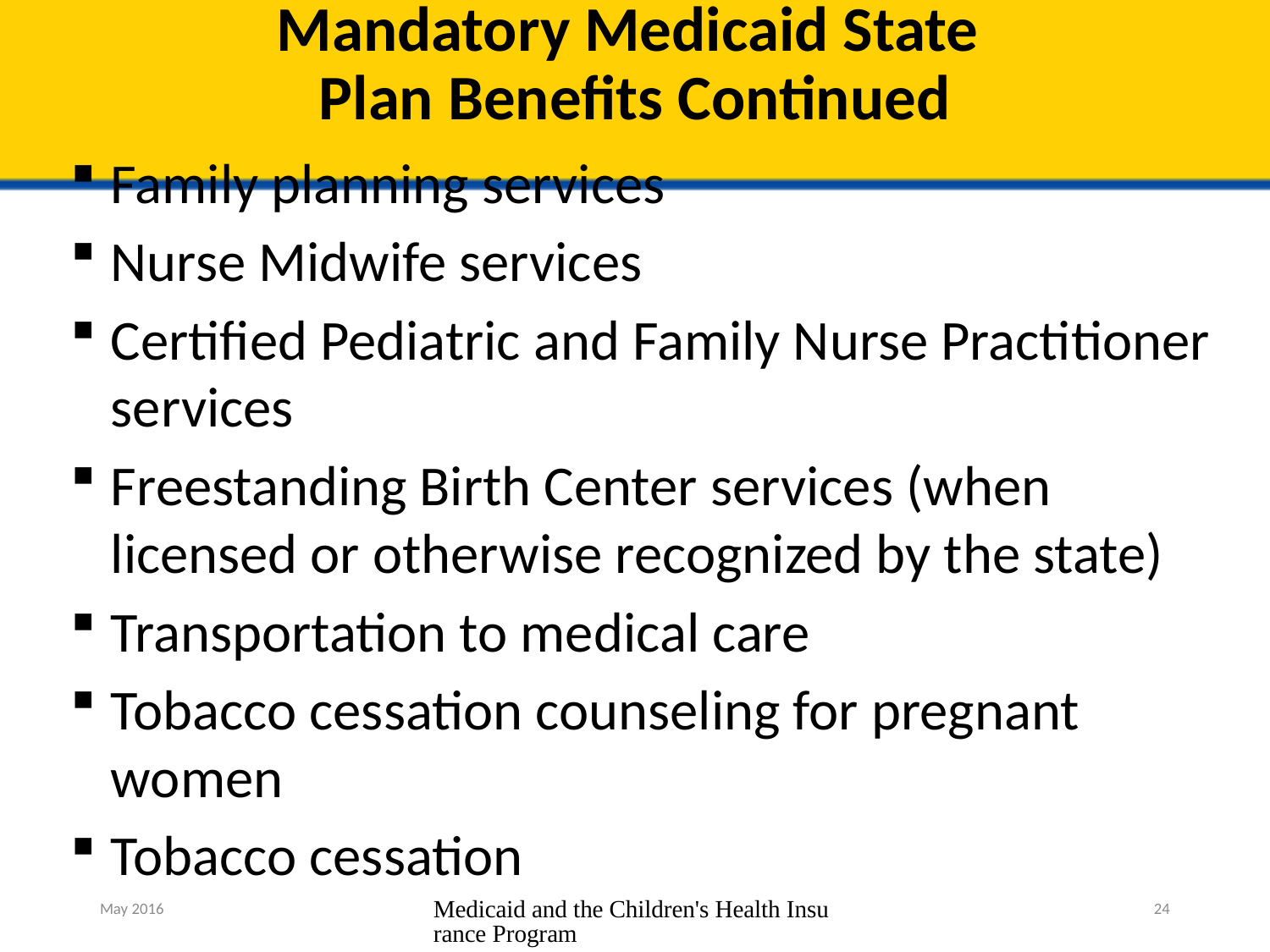

# Mandatory Medicaid State Plan Benefits Continued
Family planning services
Nurse Midwife services
Certified Pediatric and Family Nurse Practitioner services
Freestanding Birth Center services (when licensed or otherwise recognized by the state)
Transportation to medical care
Tobacco cessation counseling for pregnant women
Tobacco cessation
May 2016
Medicaid and the Children's Health Insurance Program
24